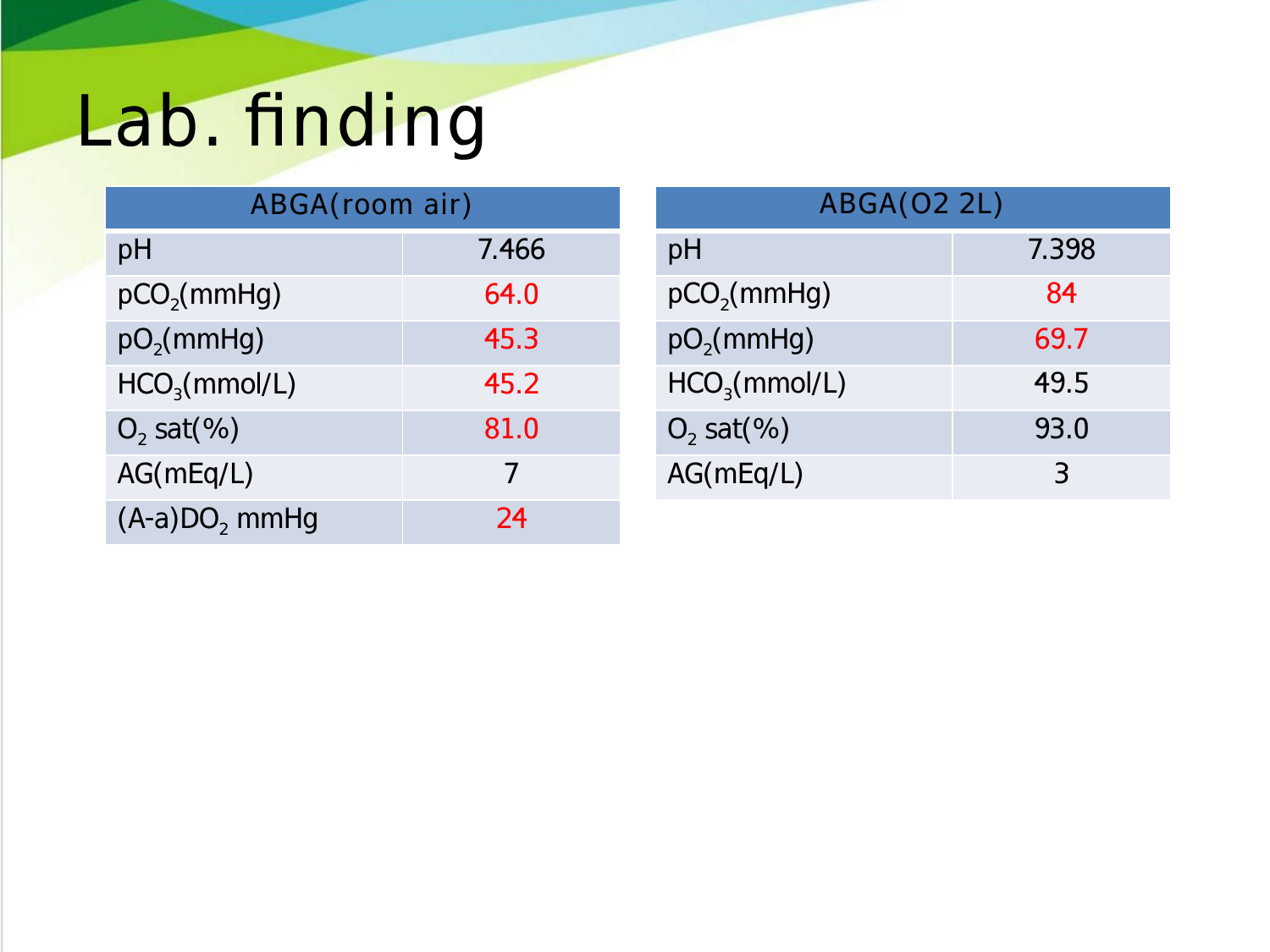

# Lab. finding
| ABGA(O2 2L) |  |
| --- | --- |
| pH | 7.398 |
| pCO2(mmHg) | 84 |
| pO2(mmHg) | 69.7 |
| HCO3(mmol/L) | 49.5 |
| O2 sat(%) | 93.0 |
| AG(mEq/L) | 3 |
| ABGA(room air) |  |
| --- | --- |
| pH | 7.466 |
| pCO2(mmHg) | 64.0 |
| pO2(mmHg) | 45.3 |
| HCO3(mmol/L) | 45.2 |
| O2 sat(%) | 81.0 |
| AG(mEq/L) | 7 |
| (A-a)DO2 mmHg | 24 |